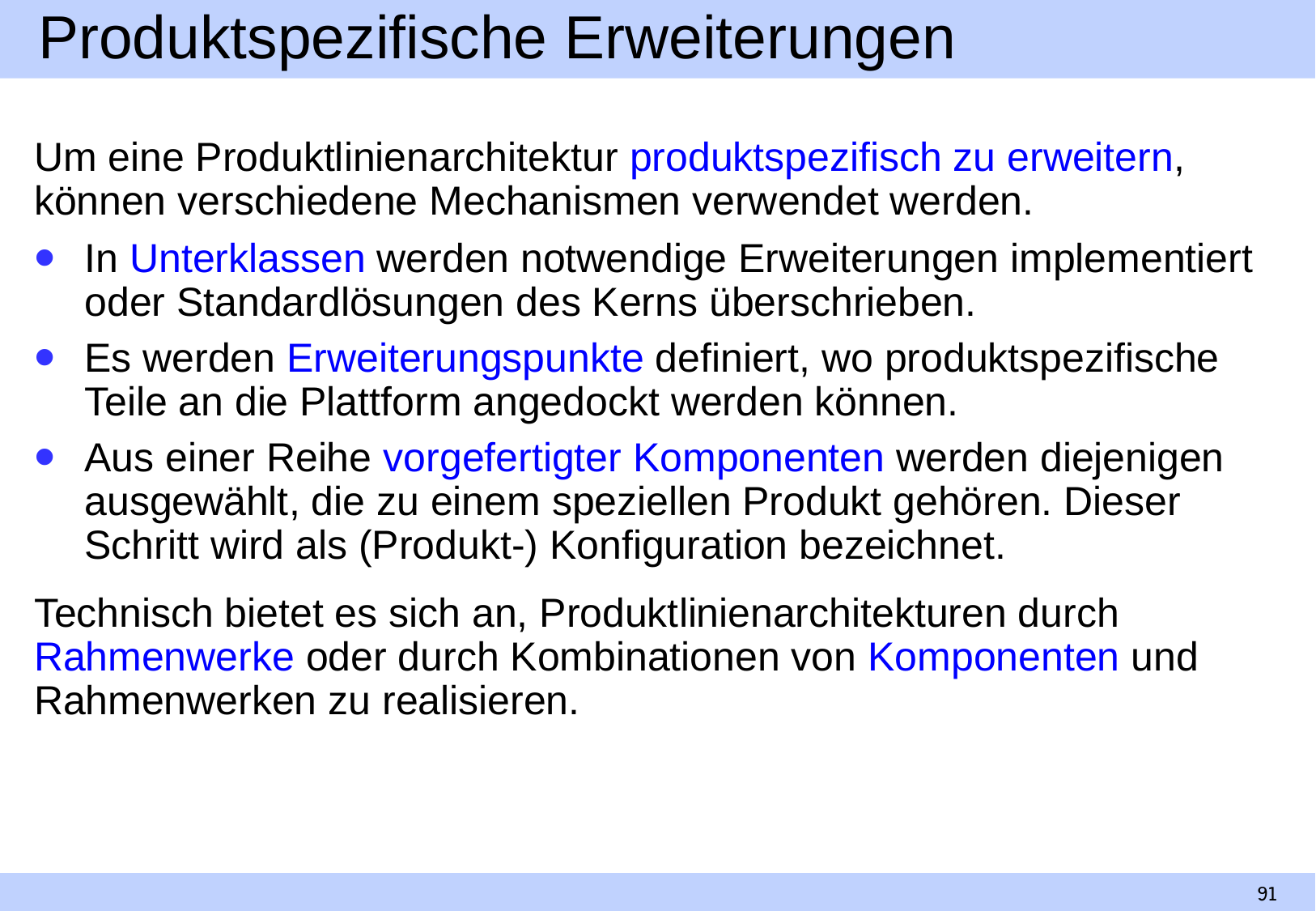

# Produktspezifische Erweiterungen
Um eine Produktlinienarchitektur produktspezifisch zu erweitern, können verschiedene Mechanismen verwendet werden.
In Unterklassen werden notwendige Erweiterungen implementiert oder Standardlösungen des Kerns überschrieben.
Es werden Erweiterungspunkte definiert, wo produktspezifische Teile an die Plattform angedockt werden können.
Aus einer Reihe vorgefertigter Komponenten werden diejenigen ausgewählt, die zu einem speziellen Produkt gehören. Dieser Schritt wird als (Produkt-) Konfiguration bezeichnet.
Technisch bietet es sich an, Produktlinienarchitekturen durch Rahmenwerke oder durch Kombinationen von Komponenten und Rahmenwerken zu realisieren.
91